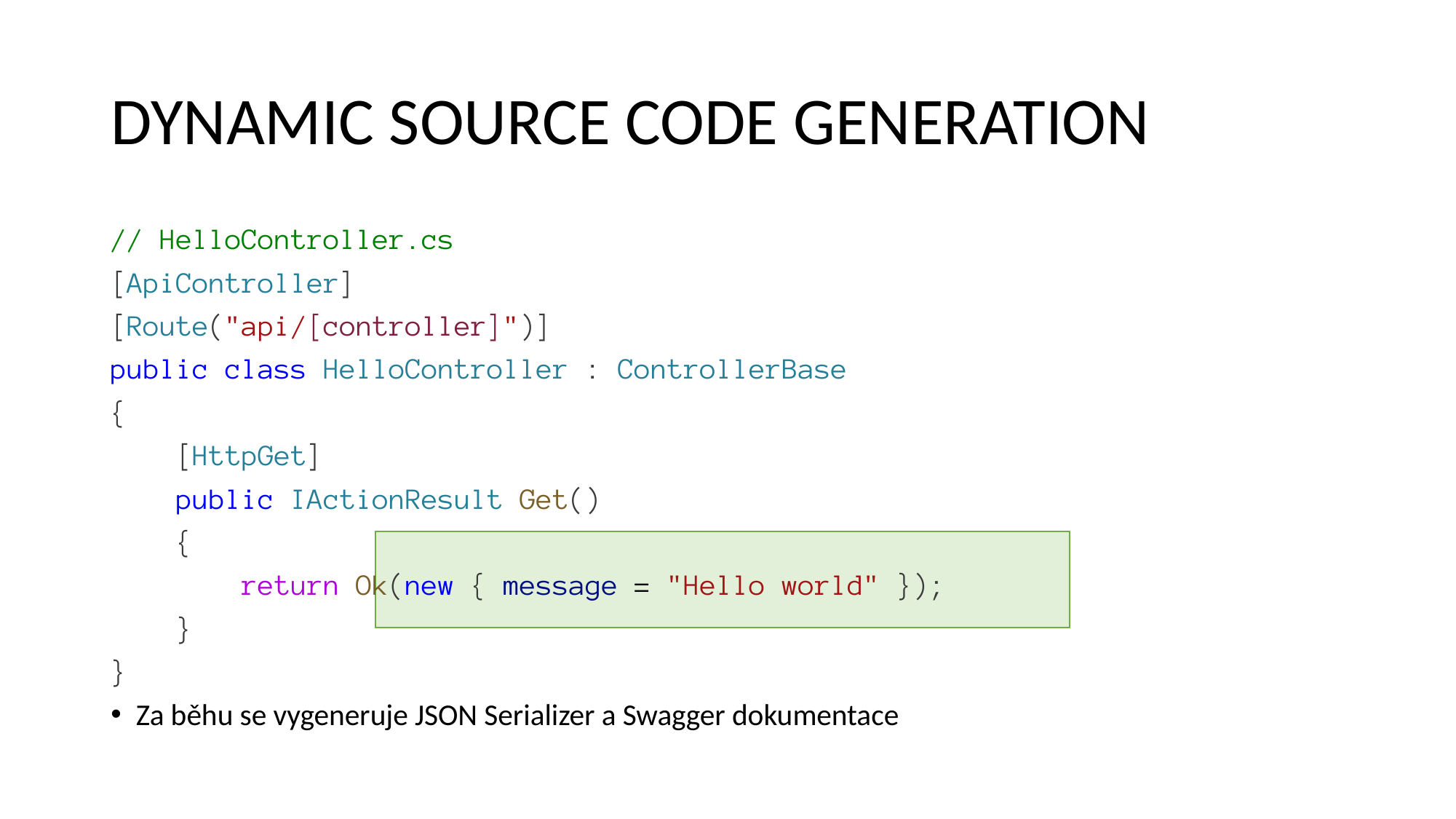

# DYNAMIC SOURCE CODE GENERATION
// HelloController.cs
[ApiController]
[Route("api/[controller]")]
public class HelloController : ControllerBase
{
    [HttpGet]
    public IActionResult Get()
    {
        return Ok(new { message = "Hello world" });
    }
}
Za běhu se vygeneruje JSON Serializer a Swagger dokumentace